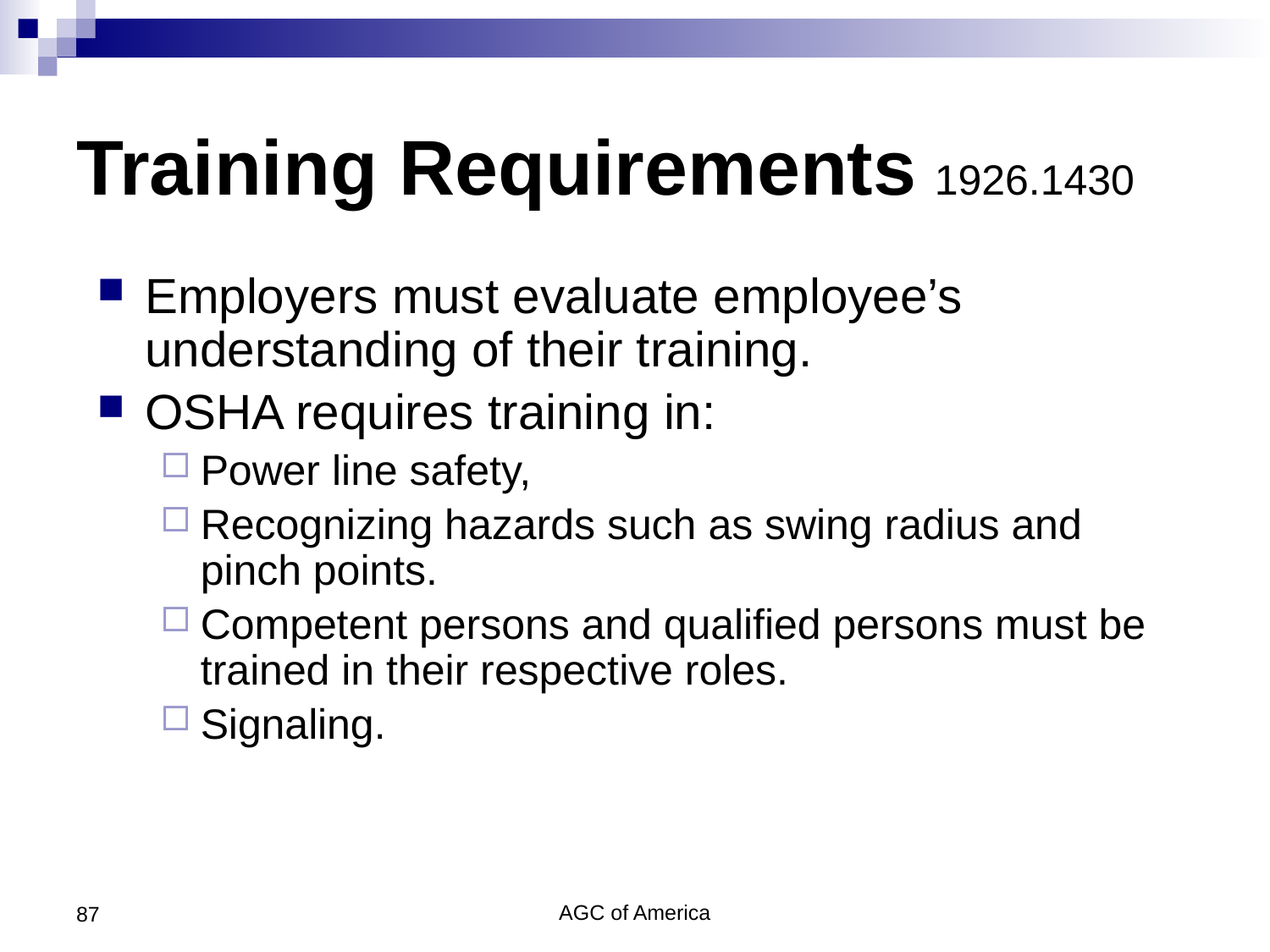

# Training Requirements 1926.1430
Employers must evaluate employee’s understanding of their training.
OSHA requires training in:
Power line safety,
Recognizing hazards such as swing radius and pinch points.
Competent persons and qualified persons must be trained in their respective roles.
Signaling.
87
AGC of America